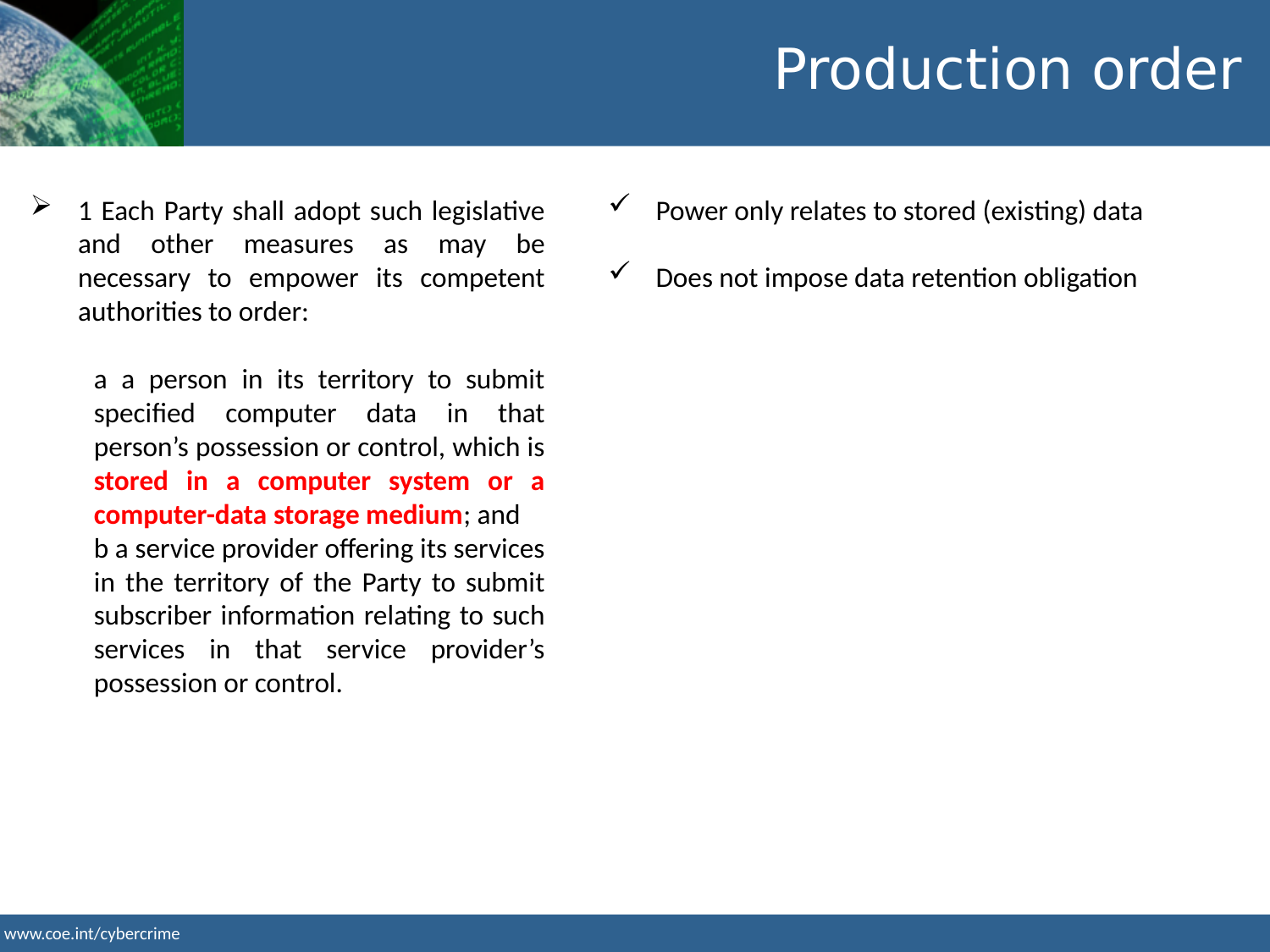

Production order
1 Each Party shall adopt such legislative and other measures as may be necessary to empower its competent authorities to order:

a a person in its territory to submit specified computer data in that person’s possession or control, which is stored in a computer system or a computer-data storage medium; and
b a service provider offering its services in the territory of the Party to submit subscriber information relating to such services in that service provider’s possession or control.
Power only relates to stored (existing) data

Does not impose data retention obligation